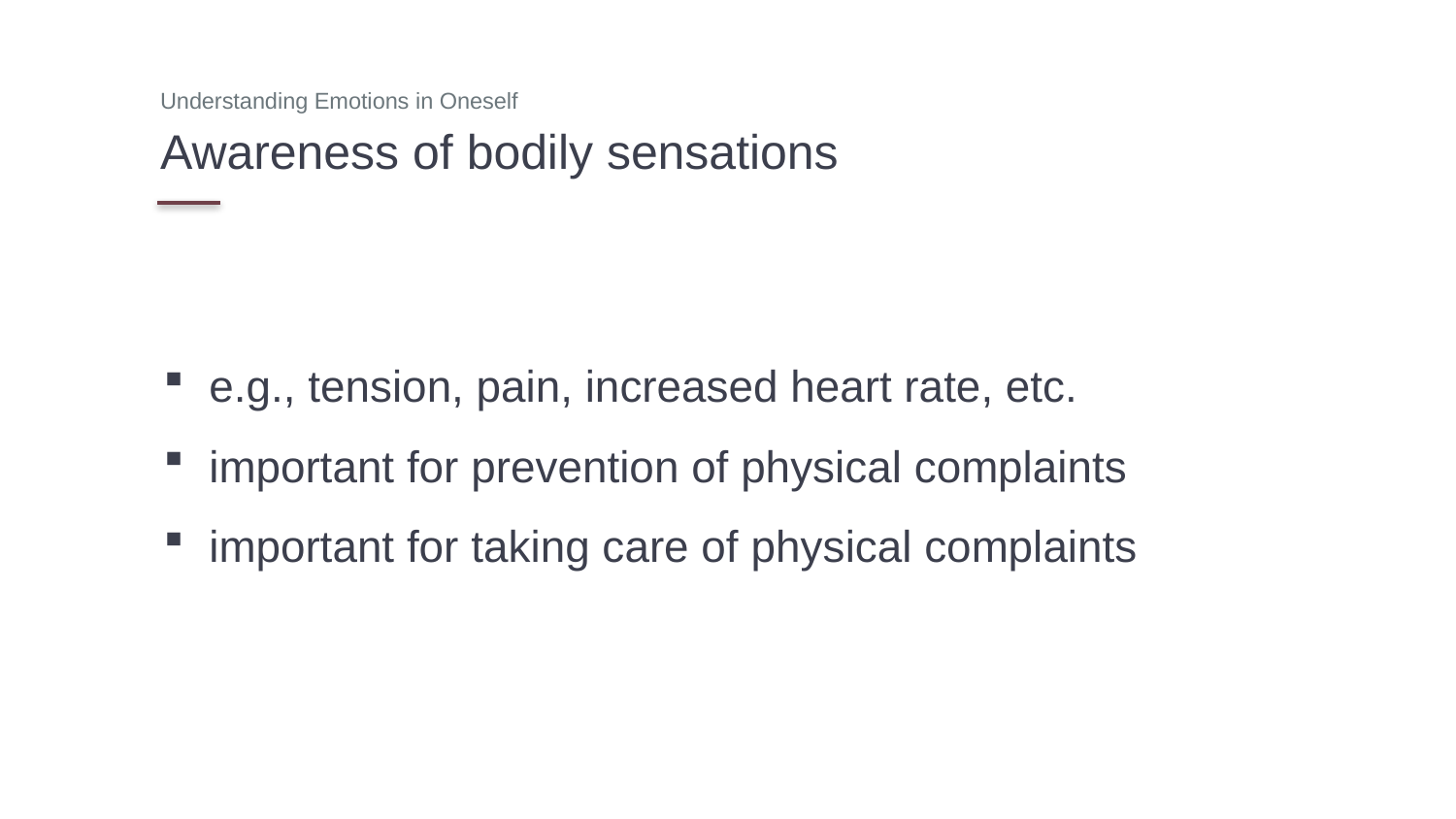

Understanding Emotions in Oneself
# Awareness of bodily sensations
e.g., tension, pain, increased heart rate, etc.
important for prevention of physical complaints
important for taking care of physical complaints